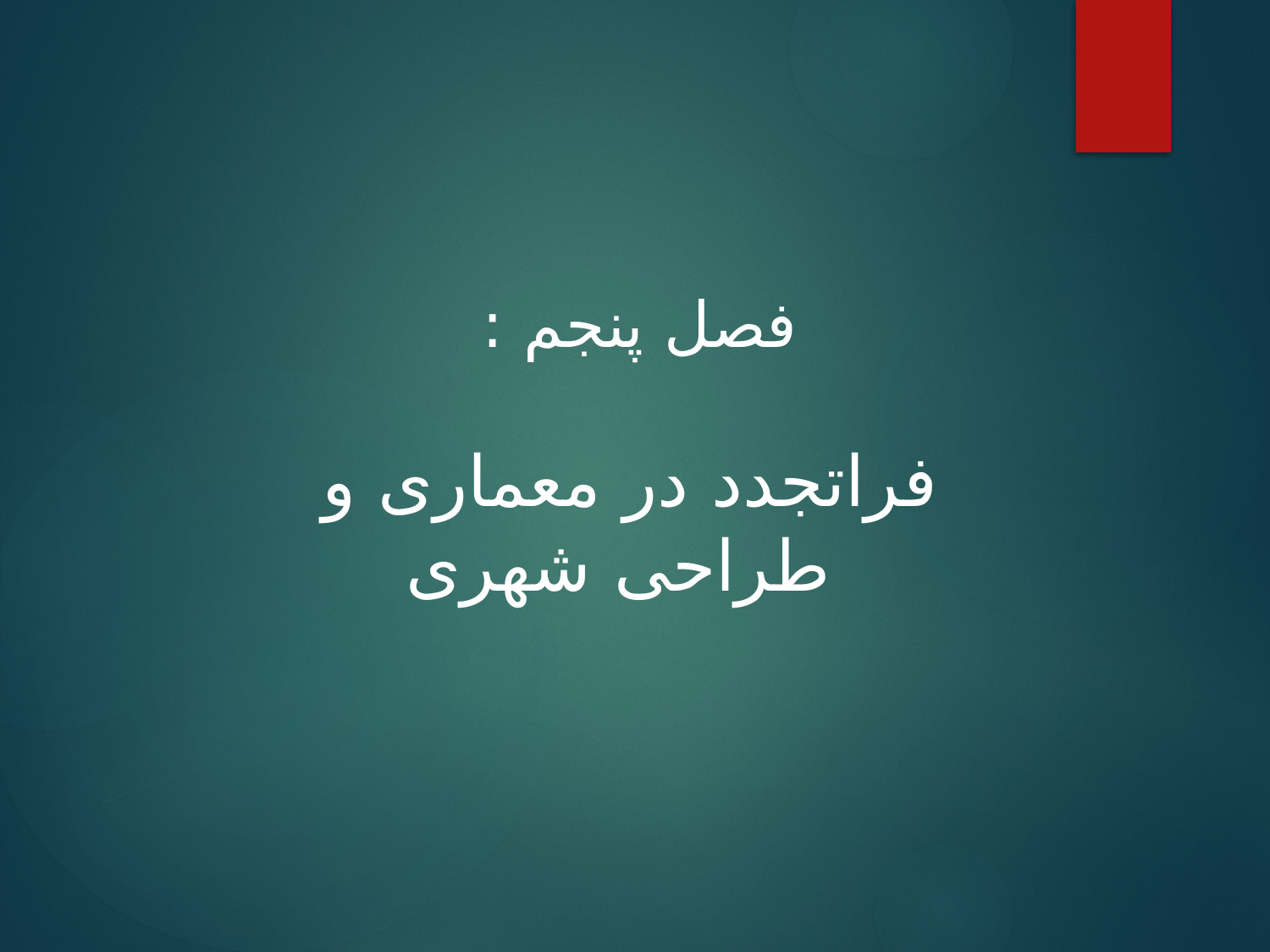

فصل پنجم :

فراتجدد در معماری و
 طراحی شهری